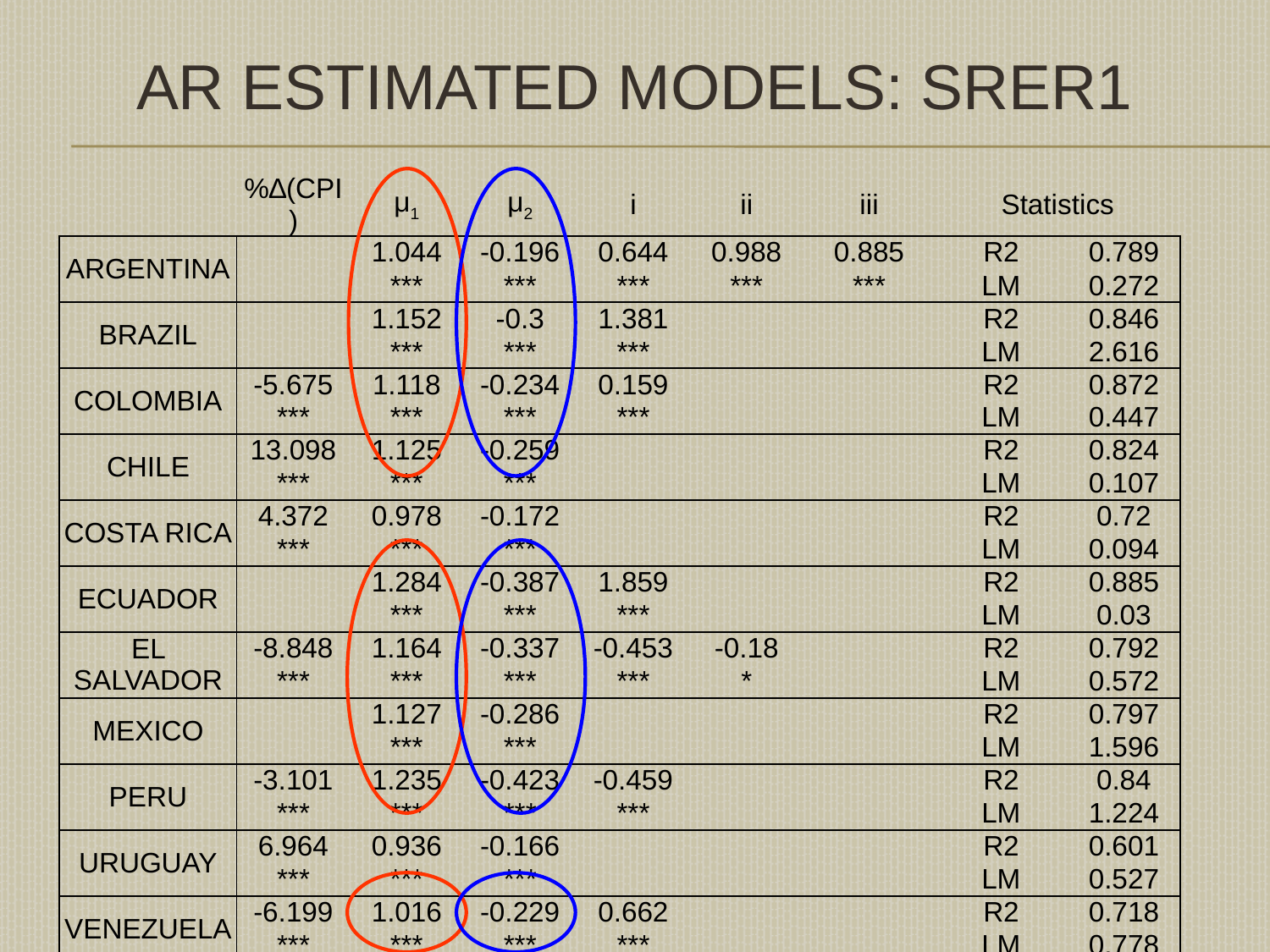

# AR estimated models: SRER1

|  | %∆(CPI) | μ1 | μ2 | i | ii | iii | Statistics |  |
| --- | --- | --- | --- | --- | --- | --- | --- | --- |
| ARGENTINA |  | 1.044 | -0.196 | 0.644 | 0.988 | 0.885 | R2 | 0.789 |
|  |  | \*\*\* | \*\*\* | \*\*\* | \*\*\* | \*\*\* | LM | 0.272 |
| BRAZIL |  | 1.152 | -0.3 | 1.381 |  |  | R2 | 0.846 |
|  |  | \*\*\* | \*\*\* | \*\*\* |  |  | LM | 2.616 |
| COLOMBIA | -5.675 | 1.118 | -0.234 | 0.159 |  |  | R2 | 0.872 |
|  | \*\*\* | \*\*\* | \*\*\* | \*\*\* |  |  | LM | 0.447 |
| CHILE | 13.098 | 1.125 | -0.259 |  |  |  | R2 | 0.824 |
|  | \*\*\* | \*\*\* | \*\*\* |  |  |  | LM | 0.107 |
| COSTA RICA | 4.372 | 0.978 | -0.172 |  |  |  | R2 | 0.72 |
|  | \*\*\* | \*\*\* | \*\*\* |  |  |  | LM | 0.094 |
| ECUADOR |  | 1.284 | -0.387 | 1.859 |  |  | R2 | 0.885 |
|  |  | \*\*\* | \*\*\* | \*\*\* |  |  | LM | 0.03 |
| EL SALVADOR | -8.848 | 1.164 | -0.337 | -0.453 | -0.18 |  | R2 | 0.792 |
|  | \*\*\* | \*\*\* | \*\*\* | \*\*\* | \* |  | LM | 0.572 |
| MEXICO |  | 1.127 | -0.286 |  |  |  | R2 | 0.797 |
|  |  | \*\*\* | \*\*\* |  |  |  | LM | 1.596 |
| PERU | -3.101 | 1.235 | -0.423 | -0.459 |  |  | R2 | 0.84 |
|  | \*\*\* | \*\*\* | \*\*\* | \*\*\* |  |  | LM | 1.224 |
| URUGUAY | 6.964 | 0.936 | -0.166 |  |  |  | R2 | 0.601 |
|  | \*\*\* | \*\*\* | \*\*\* |  |  |  | LM | 0.527 |
| VENEZUELA | -6.199 | 1.016 | -0.229 | 0.662 |  |  | R2 | 0.718 |
|  | \*\*\* | \*\*\* | \*\*\* | \*\*\* |  |  | LM | 0.778 |